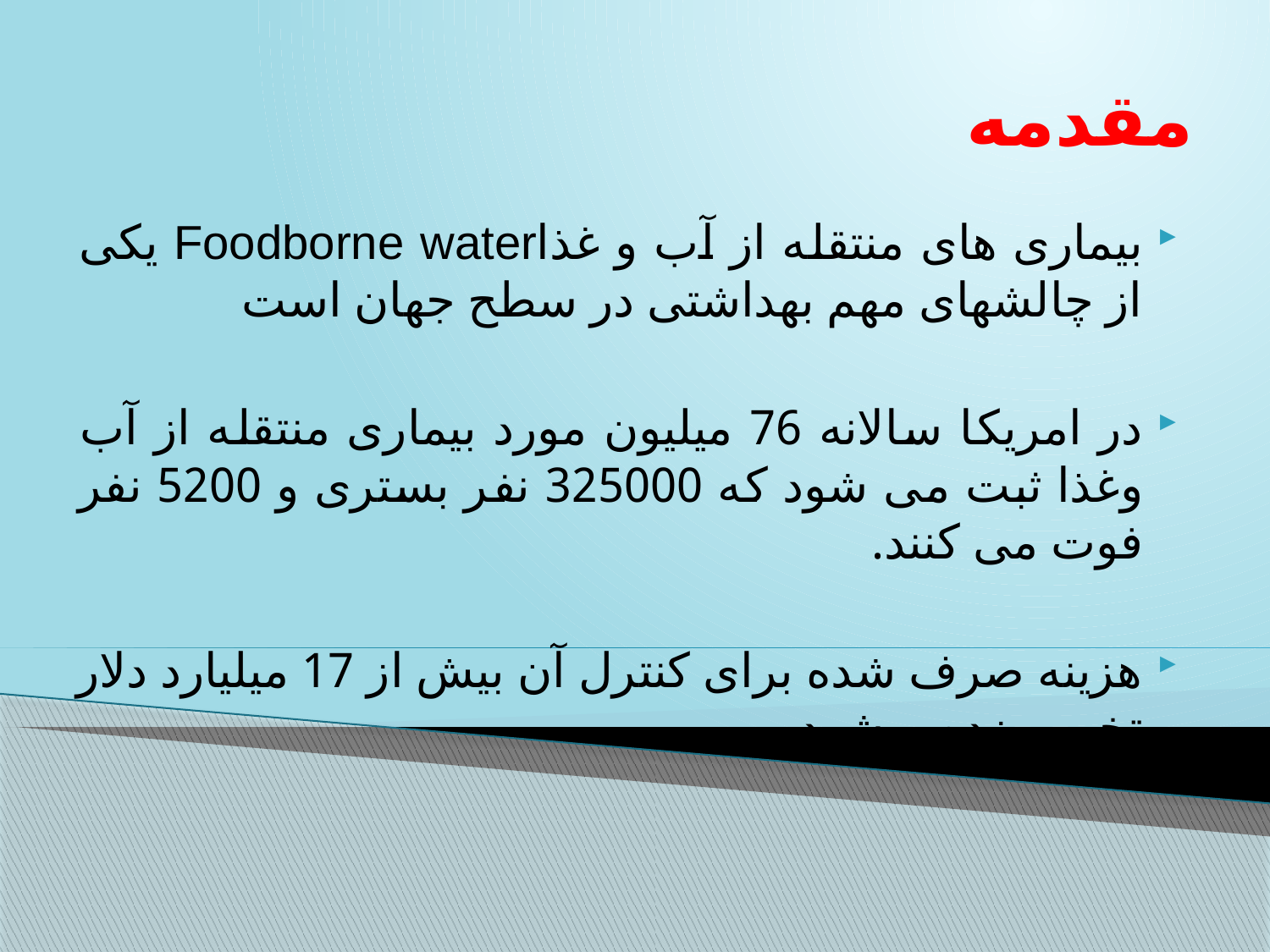

مقدمه
بیماری های منتقله از آب و غذاFoodborne water یکی از چالشهای مهم بهداشتی در سطح جهان است

در امریکا سالانه 76 میلیون مورد بیماری منتقله از آب وغذا ثبت می شود که 325000 نفر بستری و 5200 نفر فوت می کنند.

هزینه صرف شده برای کنترل آن بیش از 17 میلیارد دلار تخمین زده میشود